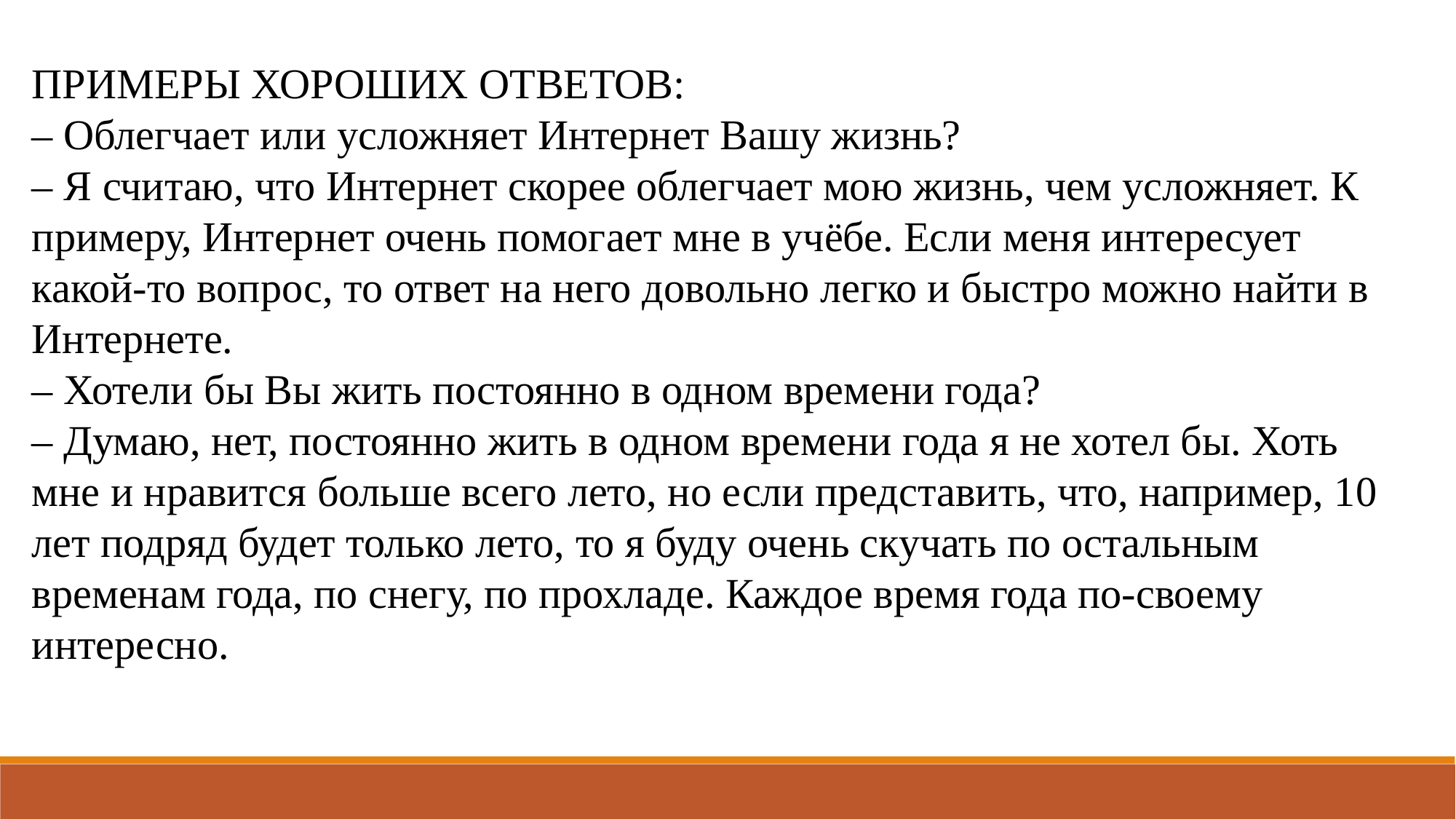

ПРИМЕРЫ ХОРОШИХ ОТВЕТОВ: 
– Облегчает или усложняет Интернет Вашу жизнь? 
– Я считаю, что Интернет скорее облегчает мою жизнь, чем усложняет. К примеру, Интернет очень помогает мне в учёбе. Если меня интересует какой-то вопрос, то ответ на него довольно легко и быстро можно найти в Интернете. 
– Хотели бы Вы жить постоянно в одном времени года? 
– Думаю, нет, постоянно жить в одном времени года я не хотел бы. Хоть мне и нравится больше всего лето, но если представить, что, например, 10 лет подряд будет только лето, то я буду очень скучать по остальным временам года, по снегу, по прохладе. Каждое время года по-своему интересно.